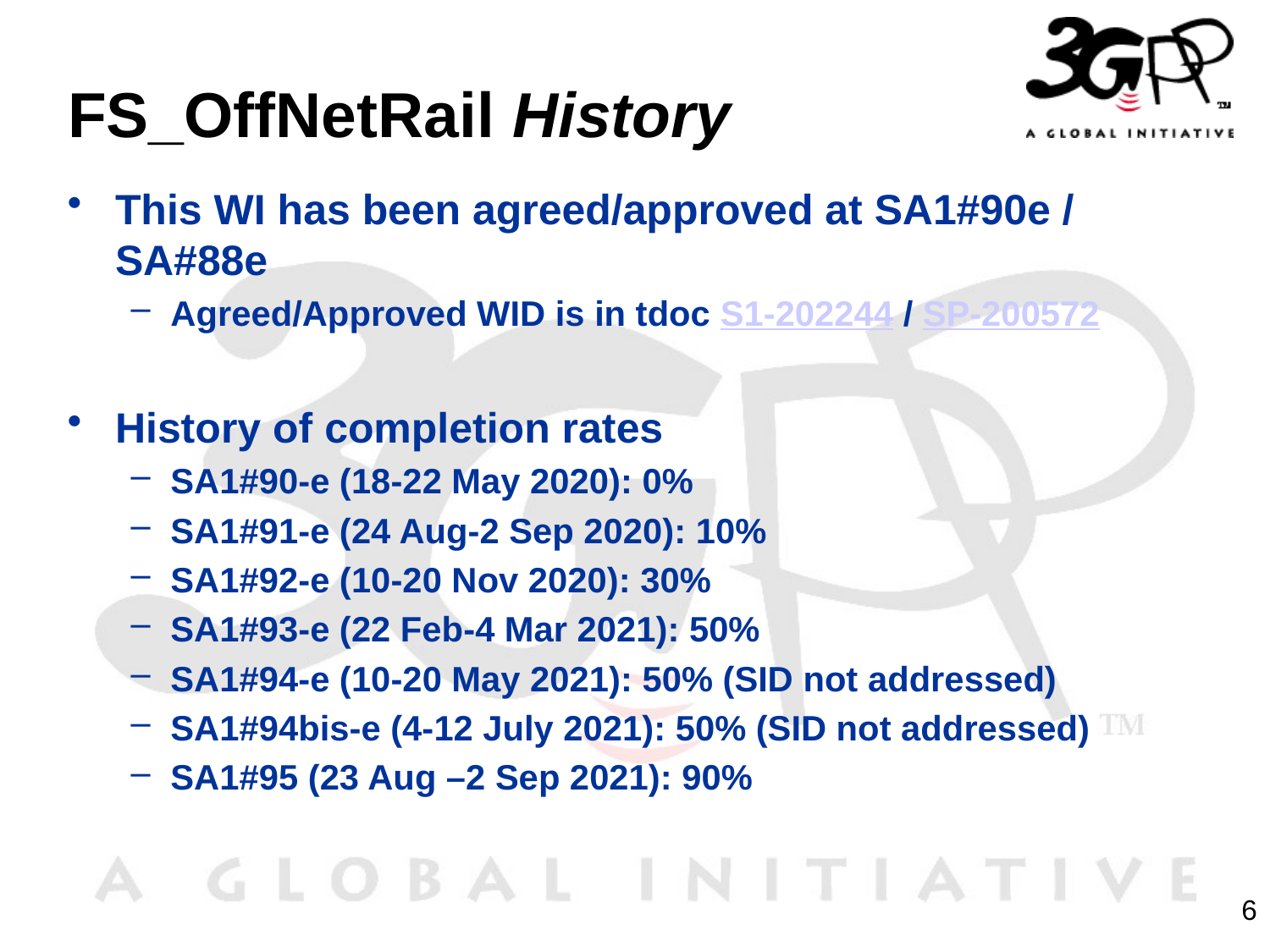

# FS_OffNetRail History
This WI has been agreed/approved at SA1#90e / SA#88e
Agreed/Approved WID is in tdoc S1-202244 / SP-200572

History of completion rates
SA1#90-e (18-22 May 2020): 0%
SA1#91-e (24 Aug-2 Sep 2020): 10%
SA1#92-e (10-20 Nov 2020): 30%
SA1#93-e (22 Feb-4 Mar 2021): 50%
SA1#94-e (10-20 May 2021): 50% (SID not addressed)
SA1#94bis-e (4-12 July 2021): 50% (SID not addressed)
SA1#95 (23 Aug –2 Sep 2021): 90%

6